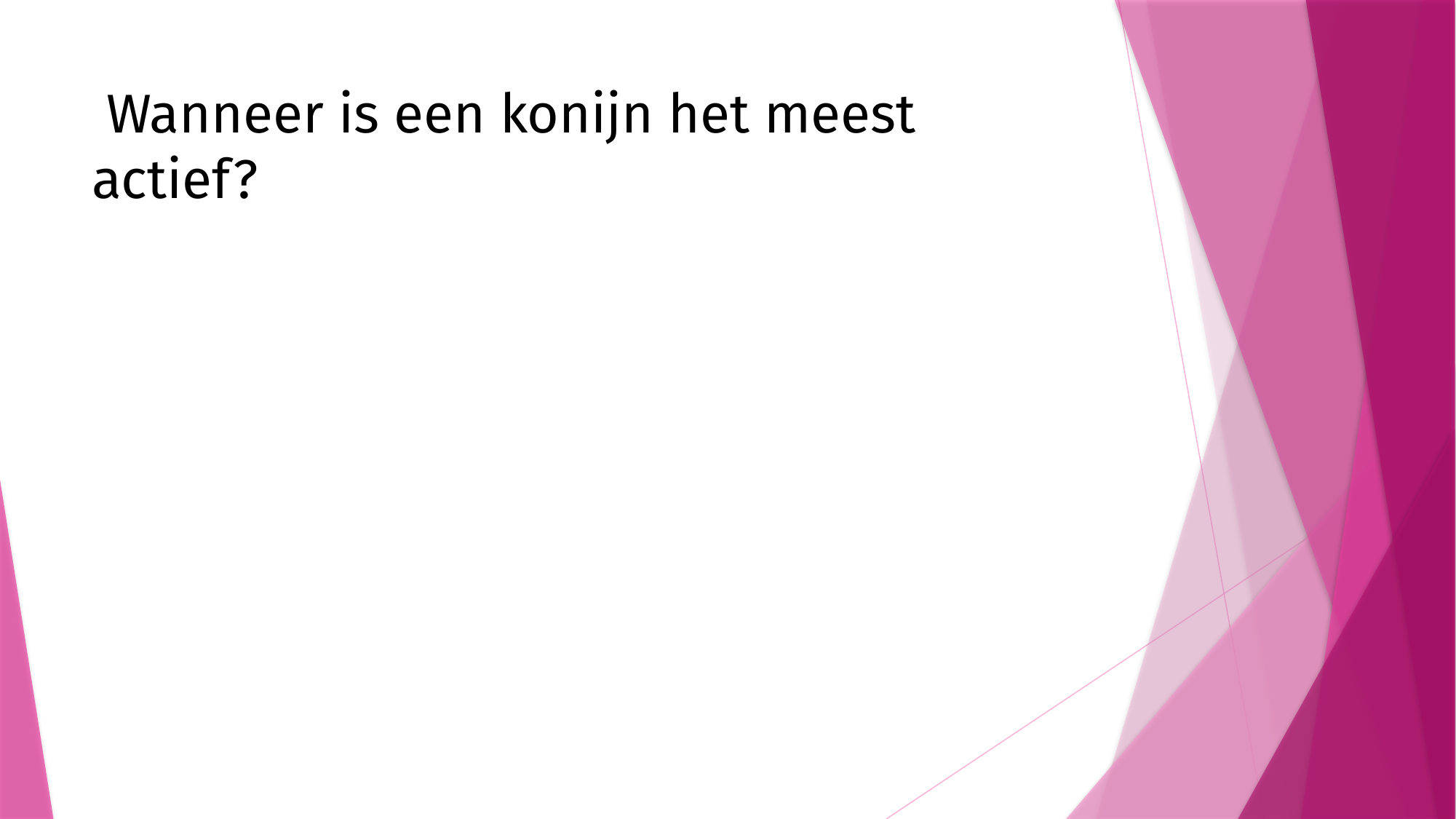

# Wanneer is een konijn het meest actief?